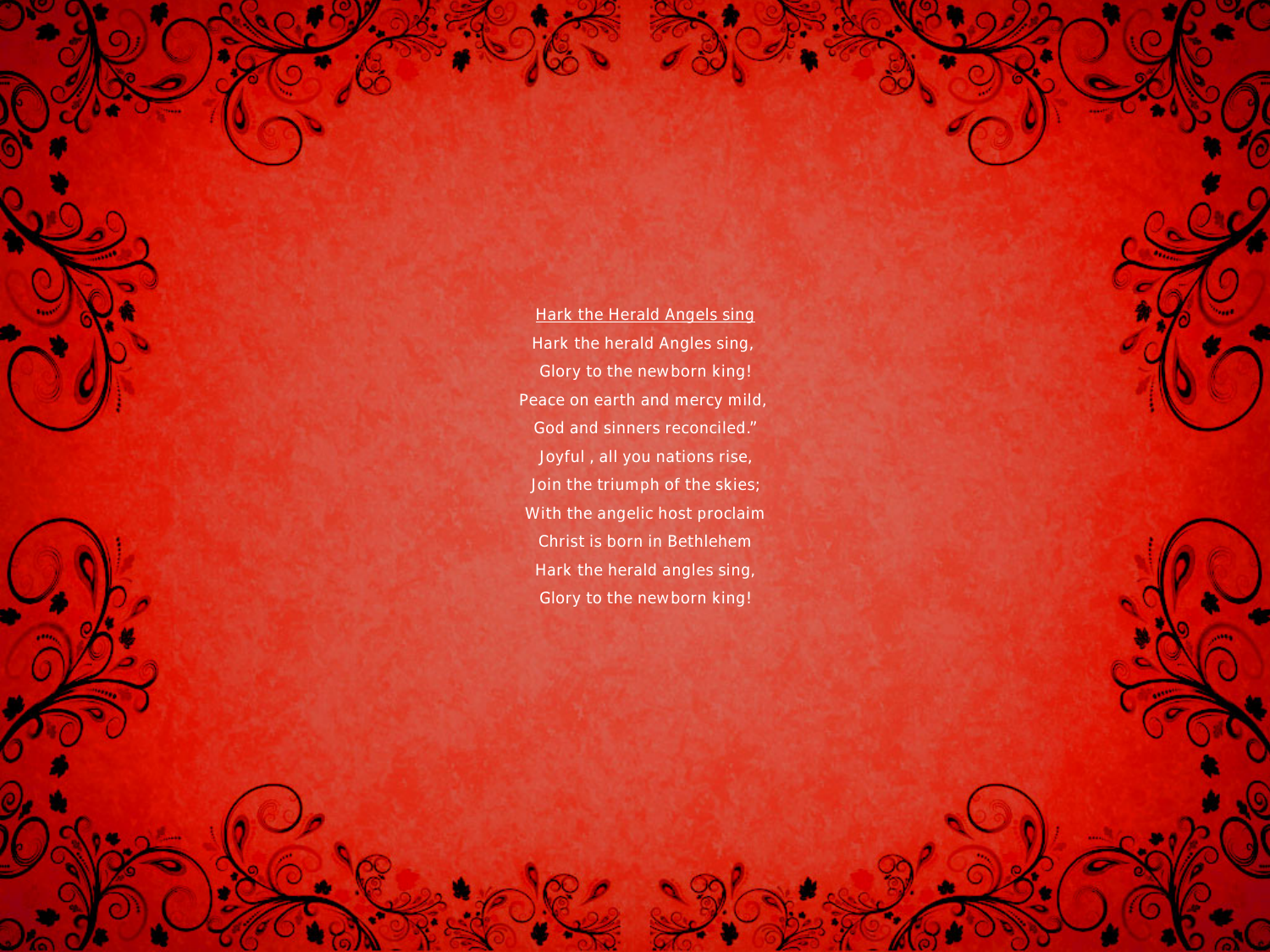

# Hark the Herald Angels sing Hark the herald Angles sing, Glory to the newborn king! Peace on earth and mercy mild, God and sinners reconciled.” Joyful , all you nations rise, Join the triumph of the skies; With the angelic host proclaim Christ is born in Bethlehem Hark the herald angles sing, Glory to the newborn king!